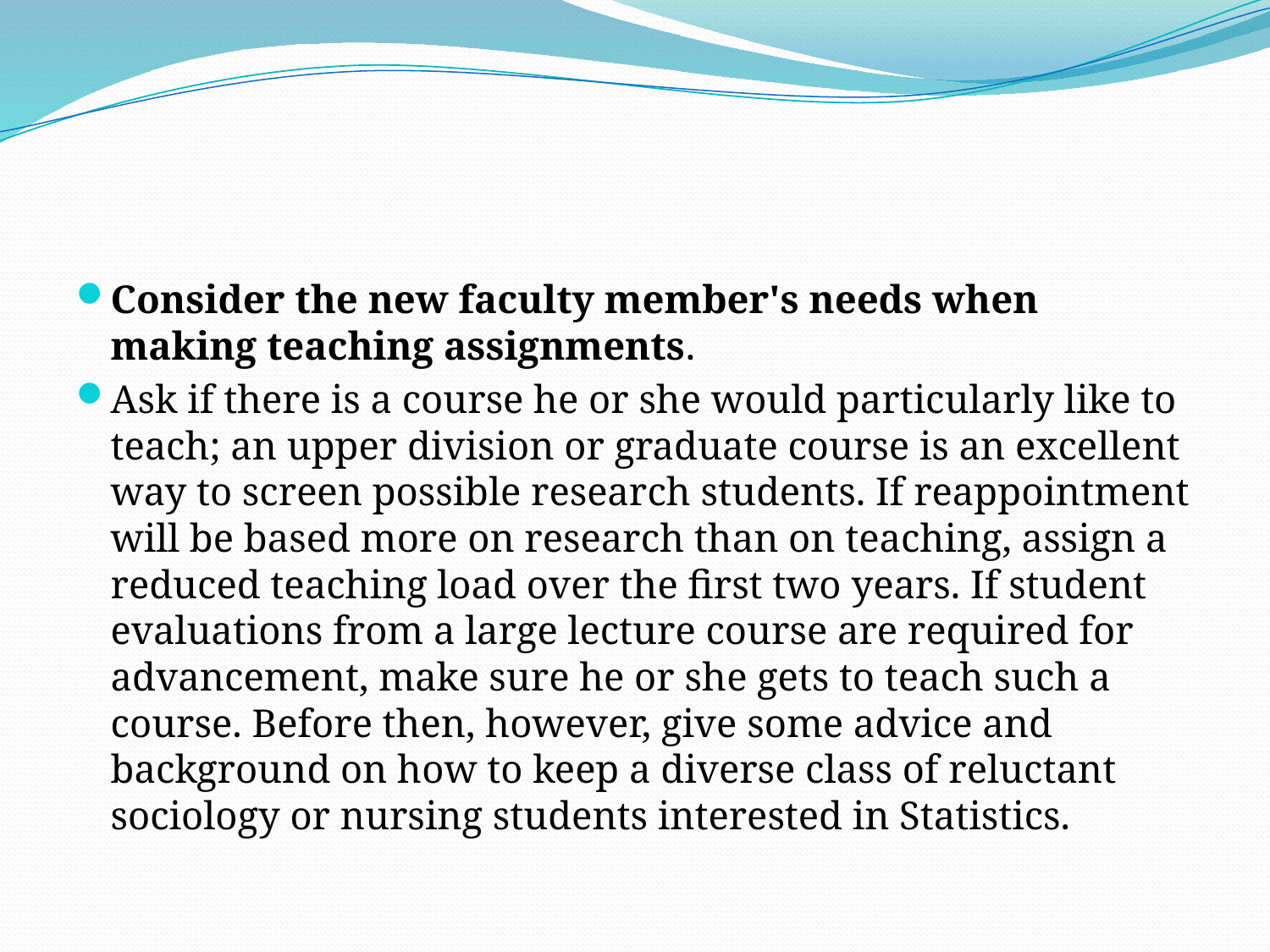

#
Consider the new faculty member's needs when making teaching assignments.
Ask if there is a course he or she would particularly like to teach; an upper division or graduate course is an excellent way to screen possible research students. If reappointment will be based more on research than on teaching, assign a reduced teaching load over the first two years. If student evaluations from a large lecture course are required for advancement, make sure he or she gets to teach such a course. Before then, however, give some advice and background on how to keep a diverse class of reluctant sociology or nursing students interested in Statistics.